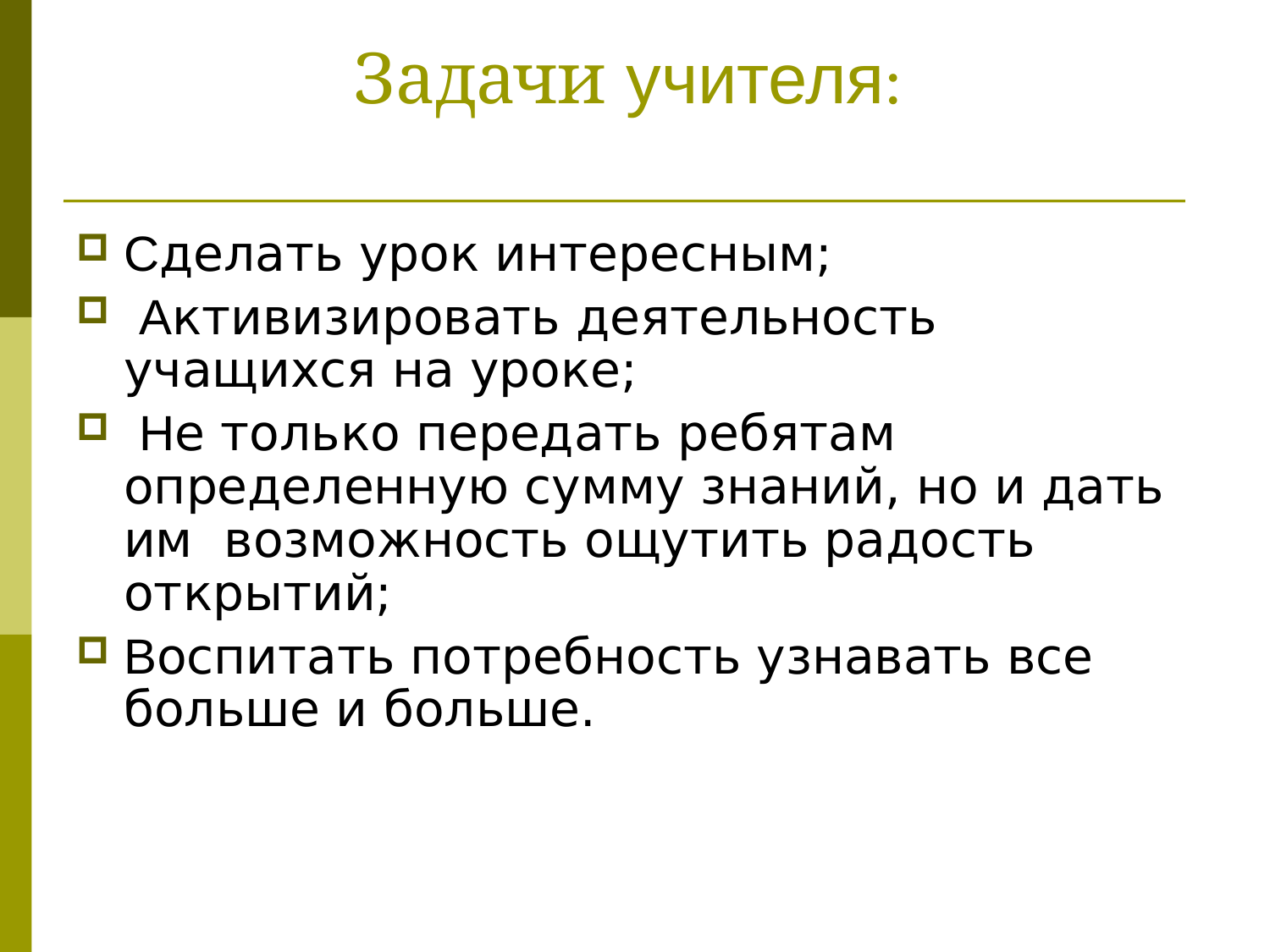

Задачи учителя:
Сделать урок интересным;
 Активизировать деятельность учащихся на уроке;
 Не только передать ребятам определенную сумму знаний, но и дать им  возможность ощутить радость открытий;
Воспитать потребность узнавать все больше и больше.